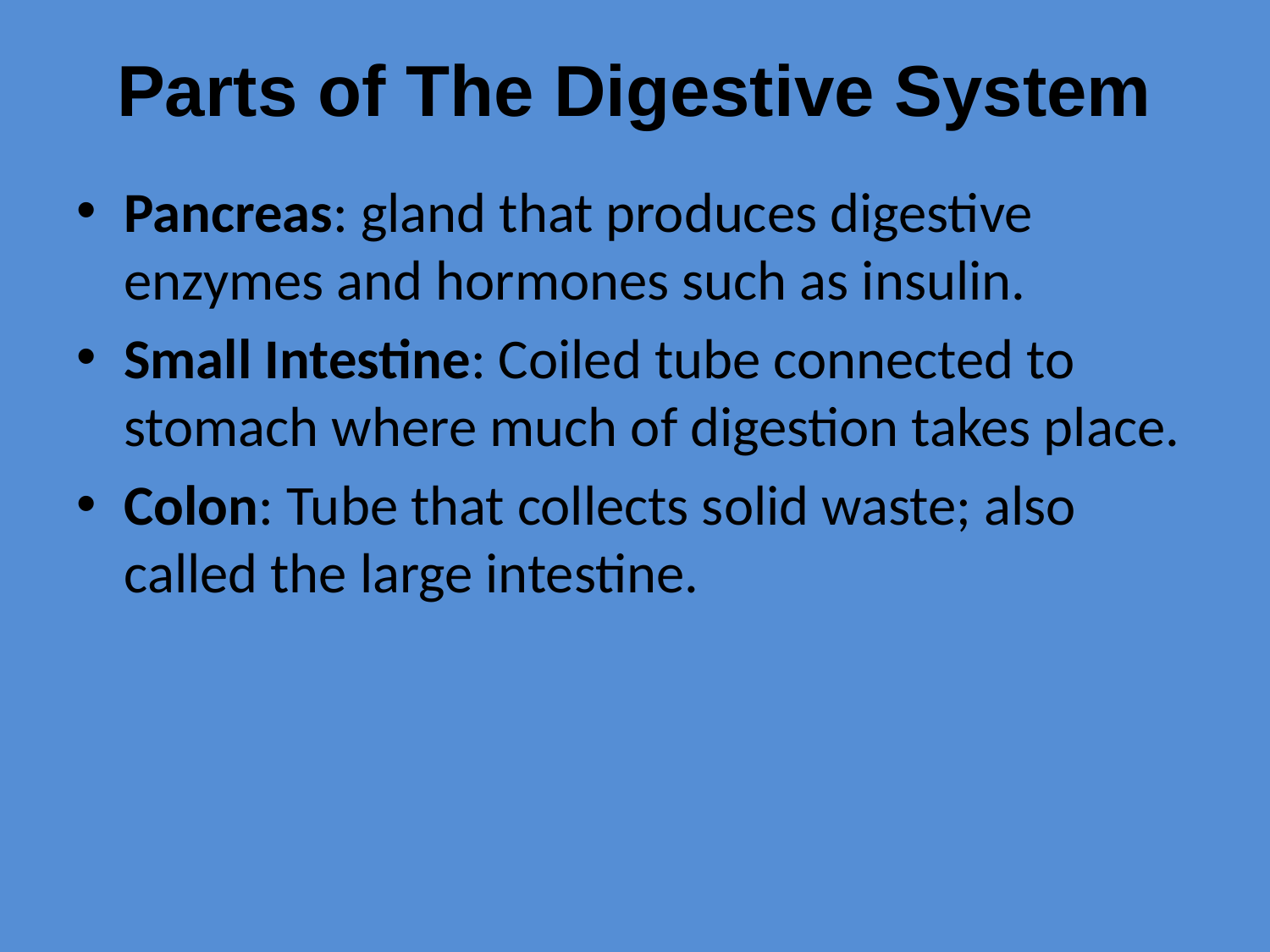

# Parts of The Digestive System
Pancreas: gland that produces digestive enzymes and hormones such as insulin.
Small Intestine: Coiled tube connected to stomach where much of digestion takes place.
Colon: Tube that collects solid waste; also called the large intestine.